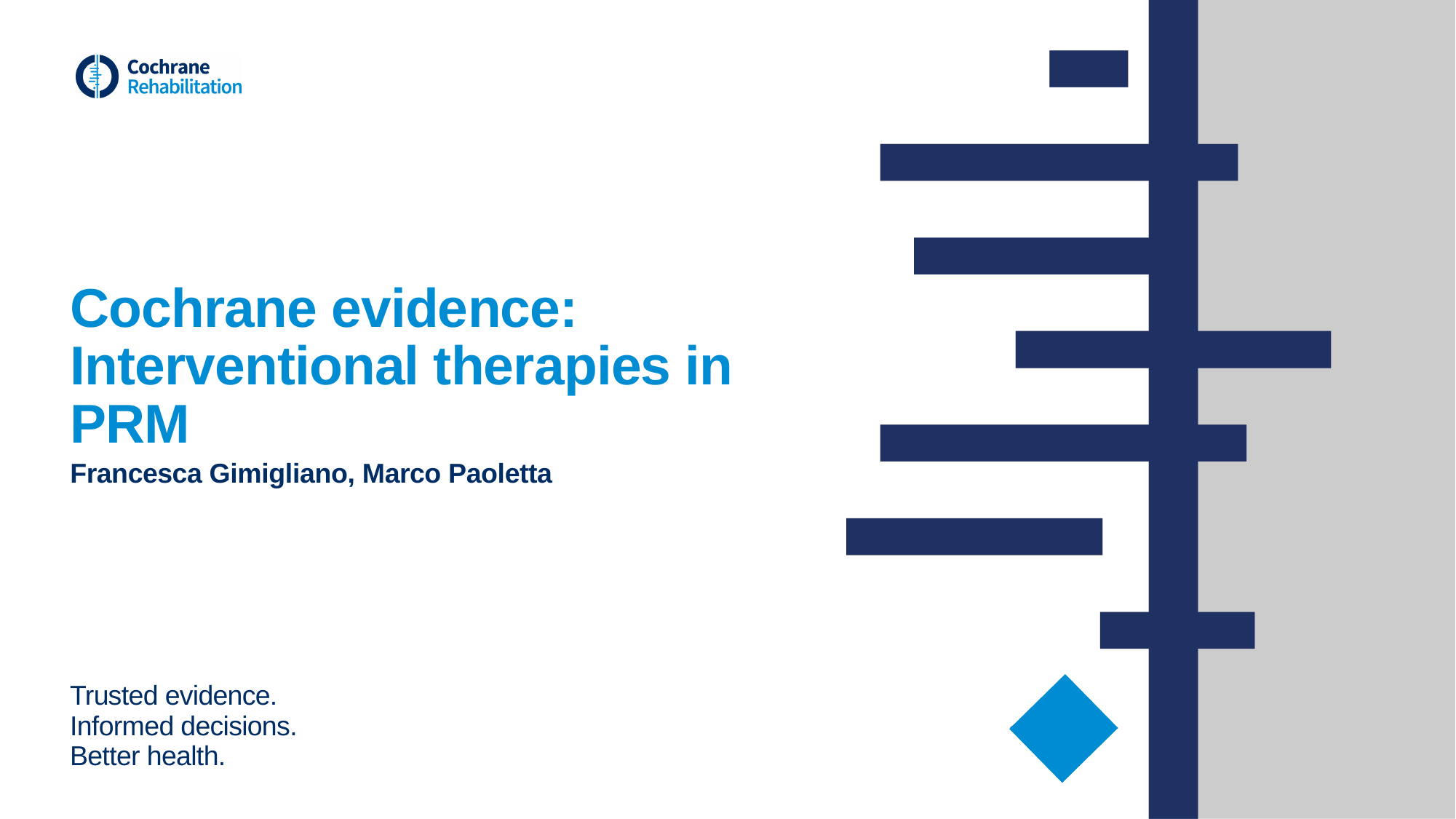

# Cochrane evidence: Interventional therapies in PRM
Francesca Gimigliano, Marco Paoletta